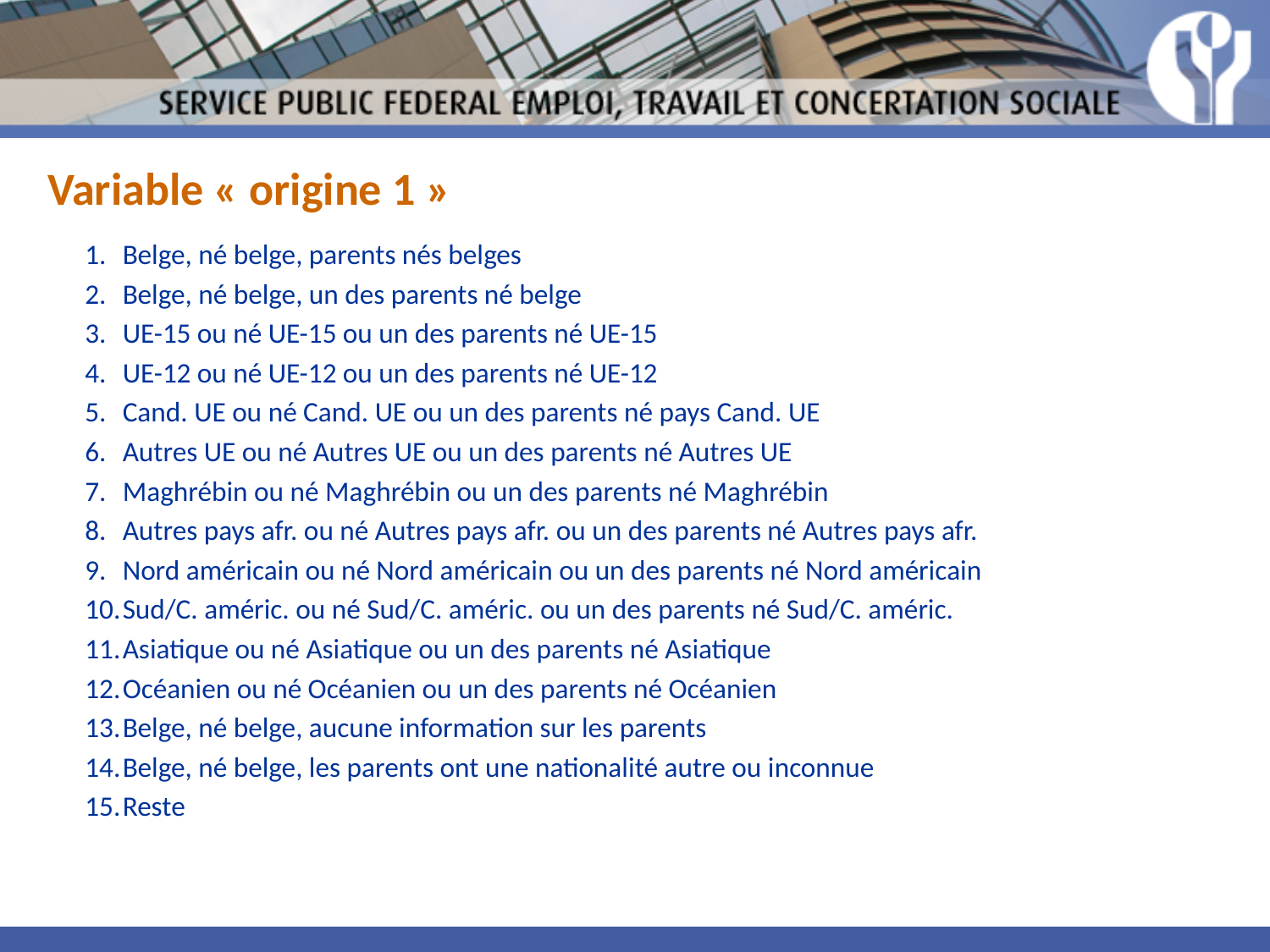

# Variable « origine 1 »
Belge, né belge, parents nés belges
Belge, né belge, un des parents né belge
UE-15 ou né UE-15 ou un des parents né UE-15
UE-12 ou né UE-12 ou un des parents né UE-12
Cand. UE ou né Cand. UE ou un des parents né pays Cand. UE
Autres UE ou né Autres UE ou un des parents né Autres UE
Maghrébin ou né Maghrébin ou un des parents né Maghrébin
Autres pays afr. ou né Autres pays afr. ou un des parents né Autres pays afr.
Nord américain ou né Nord américain ou un des parents né Nord américain
Sud/C. améric. ou né Sud/C. améric. ou un des parents né Sud/C. améric.
Asiatique ou né Asiatique ou un des parents né Asiatique
Océanien ou né Océanien ou un des parents né Océanien
Belge, né belge, aucune information sur les parents
Belge, né belge, les parents ont une nationalité autre ou inconnue
Reste